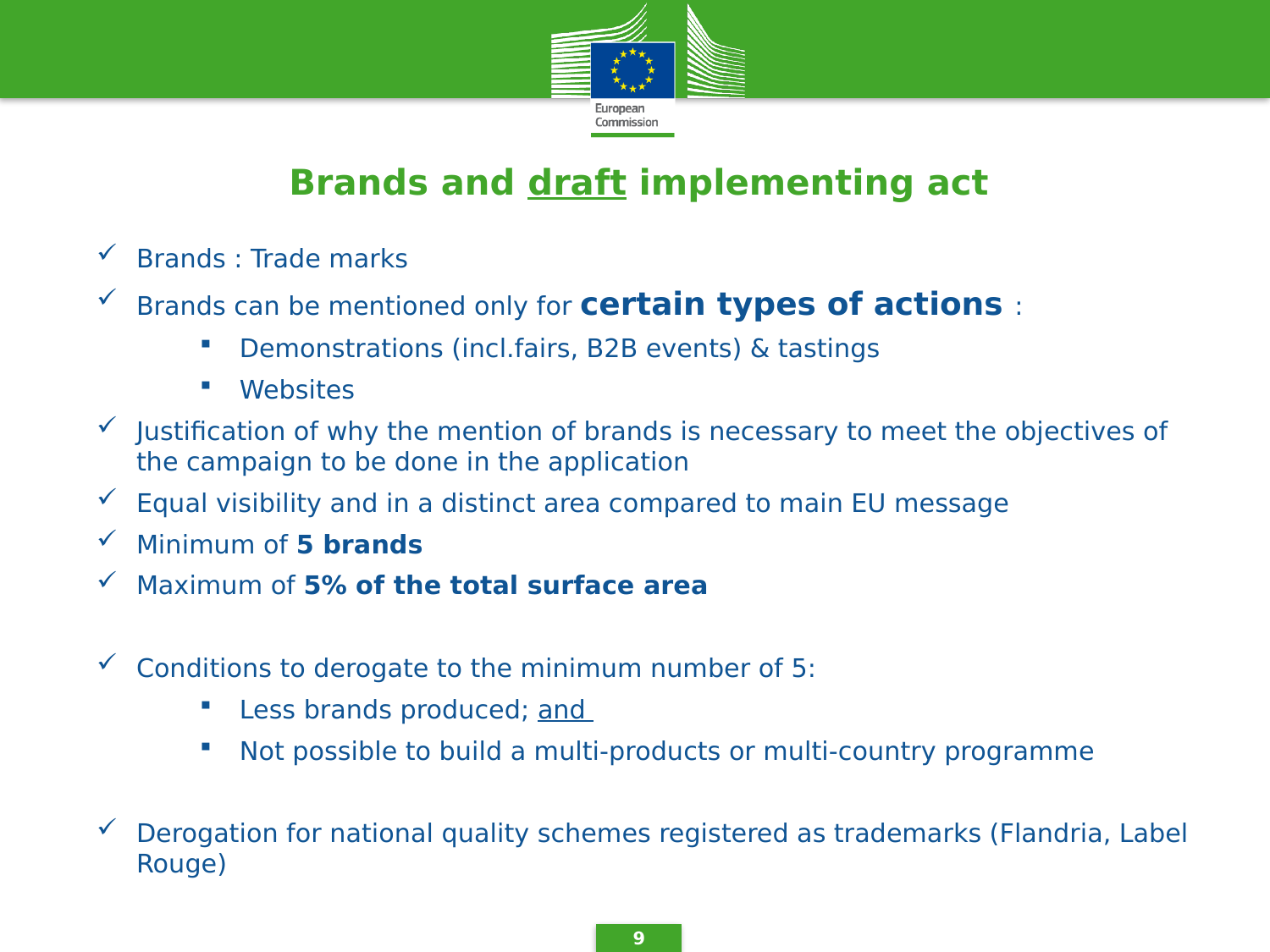

# Brands and draft implementing act
Brands : Trade marks
Brands can be mentioned only for certain types of actions :
Demonstrations (incl.fairs, B2B events) & tastings
Websites
Justification of why the mention of brands is necessary to meet the objectives of the campaign to be done in the application
Equal visibility and in a distinct area compared to main EU message
Minimum of 5 brands
Maximum of 5% of the total surface area

Conditions to derogate to the minimum number of 5:
Less brands produced; and
Not possible to build a multi-products or multi-country programme

Derogation for national quality schemes registered as trademarks (Flandria, Label Rouge)

9